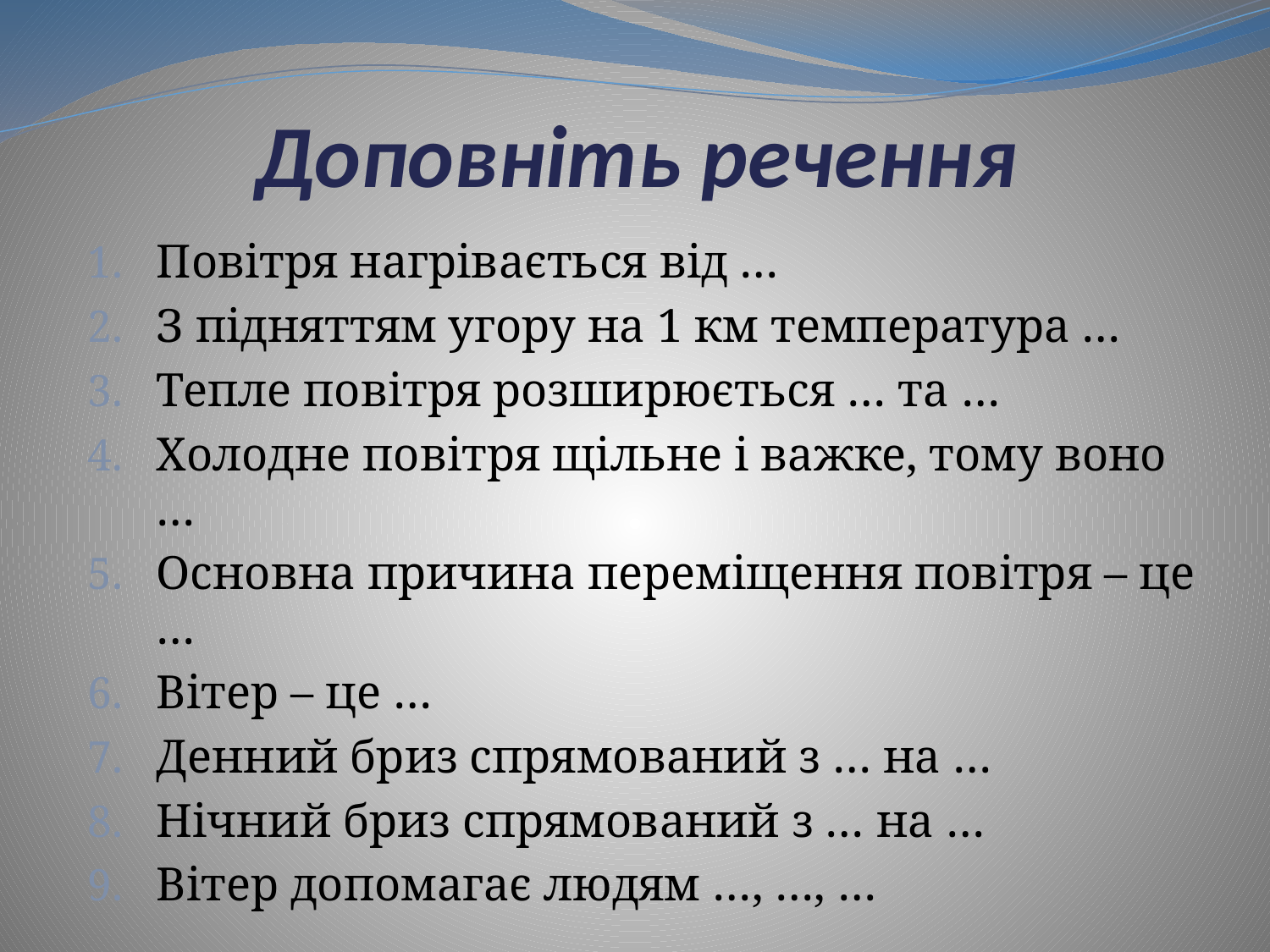

# Доповніть речення
Повітря нагрівається від …
З підняттям угору на 1 км температура …
Тепле повітря розширюється … та …
Холодне повітря щільне і важке, тому воно …
Основна причина переміщення повітря – це …
Вітер – це …
Денний бриз спрямований з … на …
Нічний бриз спрямований з … на …
Вітер допомагає людям …, …, …